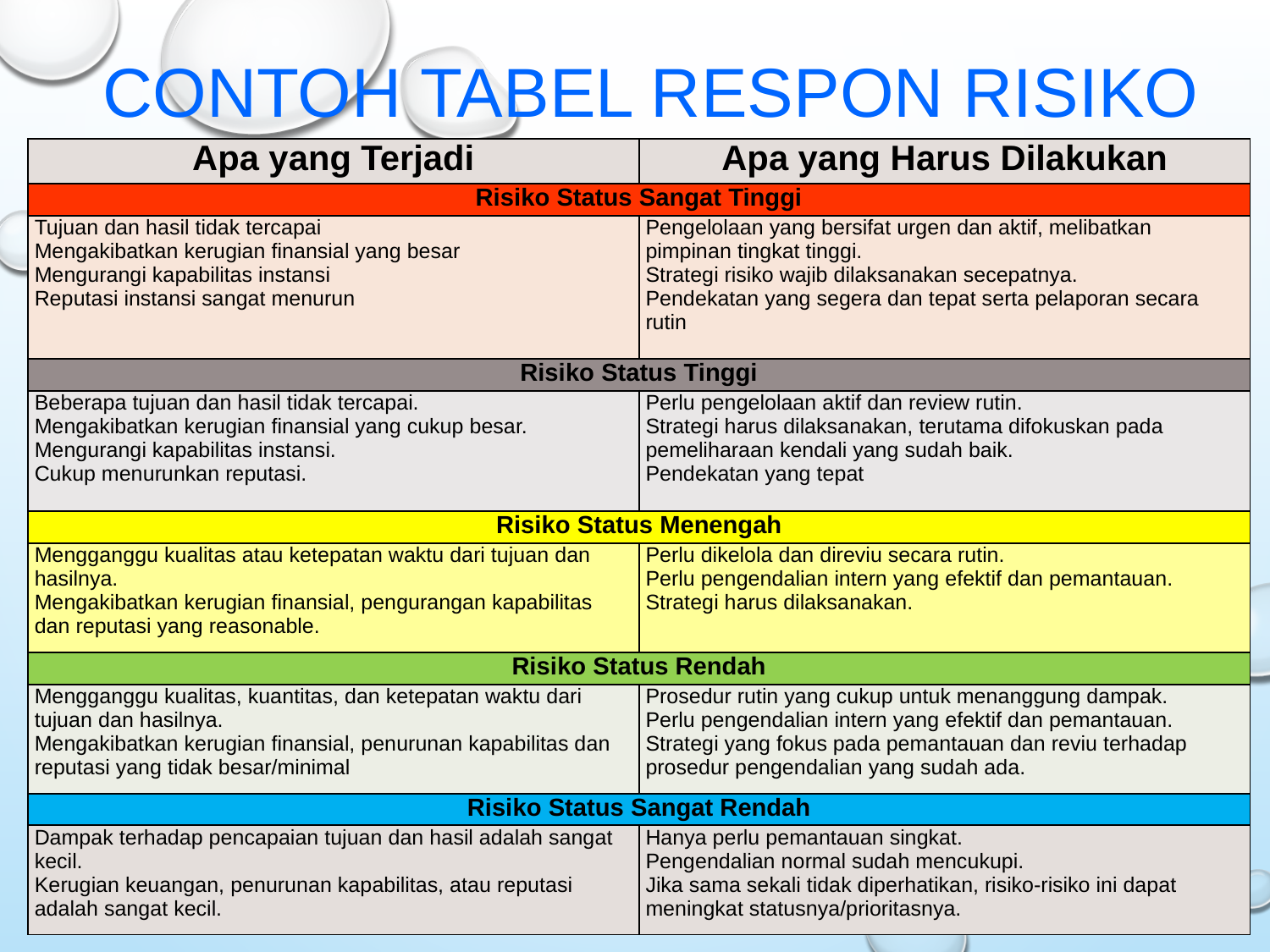

# CONTOH TABEL RESPON RISIKO
| Apa yang Terjadi | Apa yang Harus Dilakukan |
| --- | --- |
| Risiko Status Sangat Tinggi |  |
| Tujuan dan hasil tidak tercapai Mengakibatkan kerugian finansial yang besar Mengurangi kapabilitas instansi Reputasi instansi sangat menurun | Pengelolaan yang bersifat urgen dan aktif, melibatkan pimpinan tingkat tinggi. Strategi risiko wajib dilaksanakan secepatnya. Pendekatan yang segera dan tepat serta pelaporan secara rutin |
| Risiko Status Tinggi |  |
| Beberapa tujuan dan hasil tidak tercapai. Mengakibatkan kerugian finansial yang cukup besar. Mengurangi kapabilitas instansi. Cukup menurunkan reputasi. | Perlu pengelolaan aktif dan review rutin. Strategi harus dilaksanakan, terutama difokuskan pada pemeliharaan kendali yang sudah baik. Pendekatan yang tepat |
| Risiko Status Menengah |  |
| Mengganggu kualitas atau ketepatan waktu dari tujuan dan hasilnya. Mengakibatkan kerugian finansial, pengurangan kapabilitas dan reputasi yang reasonable. | Perlu dikelola dan direviu secara rutin. Perlu pengendalian intern yang efektif dan pemantauan. Strategi harus dilaksanakan. |
| Risiko Status Rendah |  |
| Mengganggu kualitas, kuantitas, dan ketepatan waktu dari tujuan dan hasilnya. Mengakibatkan kerugian finansial, penurunan kapabilitas dan reputasi yang tidak besar/minimal | Prosedur rutin yang cukup untuk menanggung dampak. Perlu pengendalian intern yang efektif dan pemantauan. Strategi yang fokus pada pemantauan dan reviu terhadap prosedur pengendalian yang sudah ada. |
| Risiko Status Sangat Rendah |  |
| Dampak terhadap pencapaian tujuan dan hasil adalah sangat kecil. Kerugian keuangan, penurunan kapabilitas, atau reputasi adalah sangat kecil. | Hanya perlu pemantauan singkat. Pengendalian normal sudah mencukupi. Jika sama sekali tidak diperhatikan, risiko-risiko ini dapat meningkat statusnya/prioritasnya. |